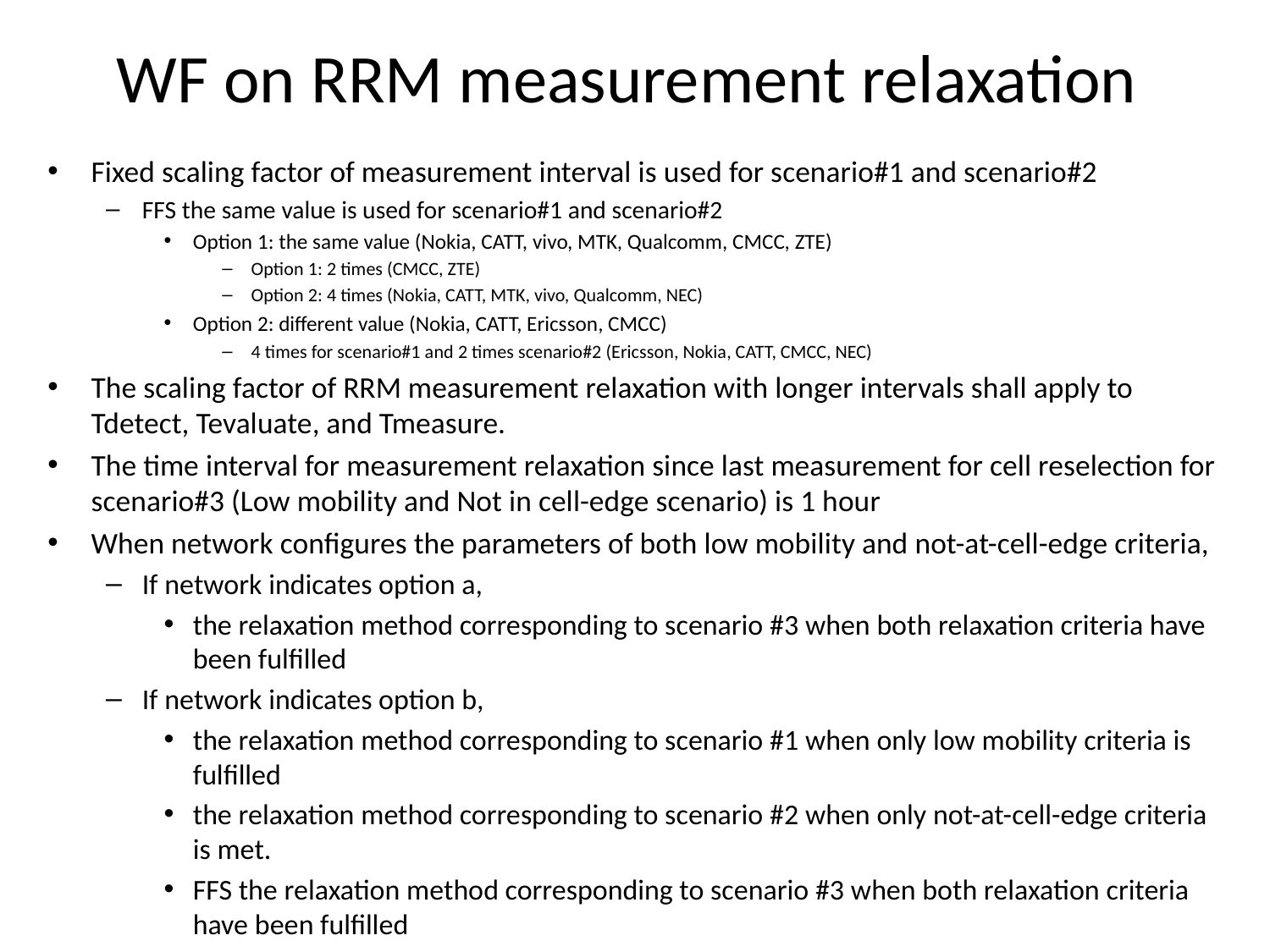

# WF on RRM measurement relaxation
Fixed scaling factor of measurement interval is used for scenario#1 and scenario#2
FFS the same value is used for scenario#1 and scenario#2
Option 1: the same value (Nokia, CATT, vivo, MTK, Qualcomm, CMCC, ZTE)
Option 1: 2 times (CMCC, ZTE)
Option 2: 4 times (Nokia, CATT, MTK, vivo, Qualcomm, NEC)
Option 2: different value (Nokia, CATT, Ericsson, CMCC)
4 times for scenario#1 and 2 times scenario#2 (Ericsson, Nokia, CATT, CMCC, NEC)
The scaling factor of RRM measurement relaxation with longer intervals shall apply to Tdetect, Tevaluate, and Tmeasure.
The time interval for measurement relaxation since last measurement for cell reselection for scenario#3 (Low mobility and Not in cell-edge scenario) is 1 hour
When network configures the parameters of both low mobility and not-at-cell-edge criteria,
If network indicates option a,
the relaxation method corresponding to scenario #3 when both relaxation criteria have been fulfilled
If network indicates option b,
the relaxation method corresponding to scenario #1 when only low mobility criteria is fulfilled
the relaxation method corresponding to scenario #2 when only not-at-cell-edge criteria is met.
FFS the relaxation method corresponding to scenario #3 when both relaxation criteria have been fulfilled